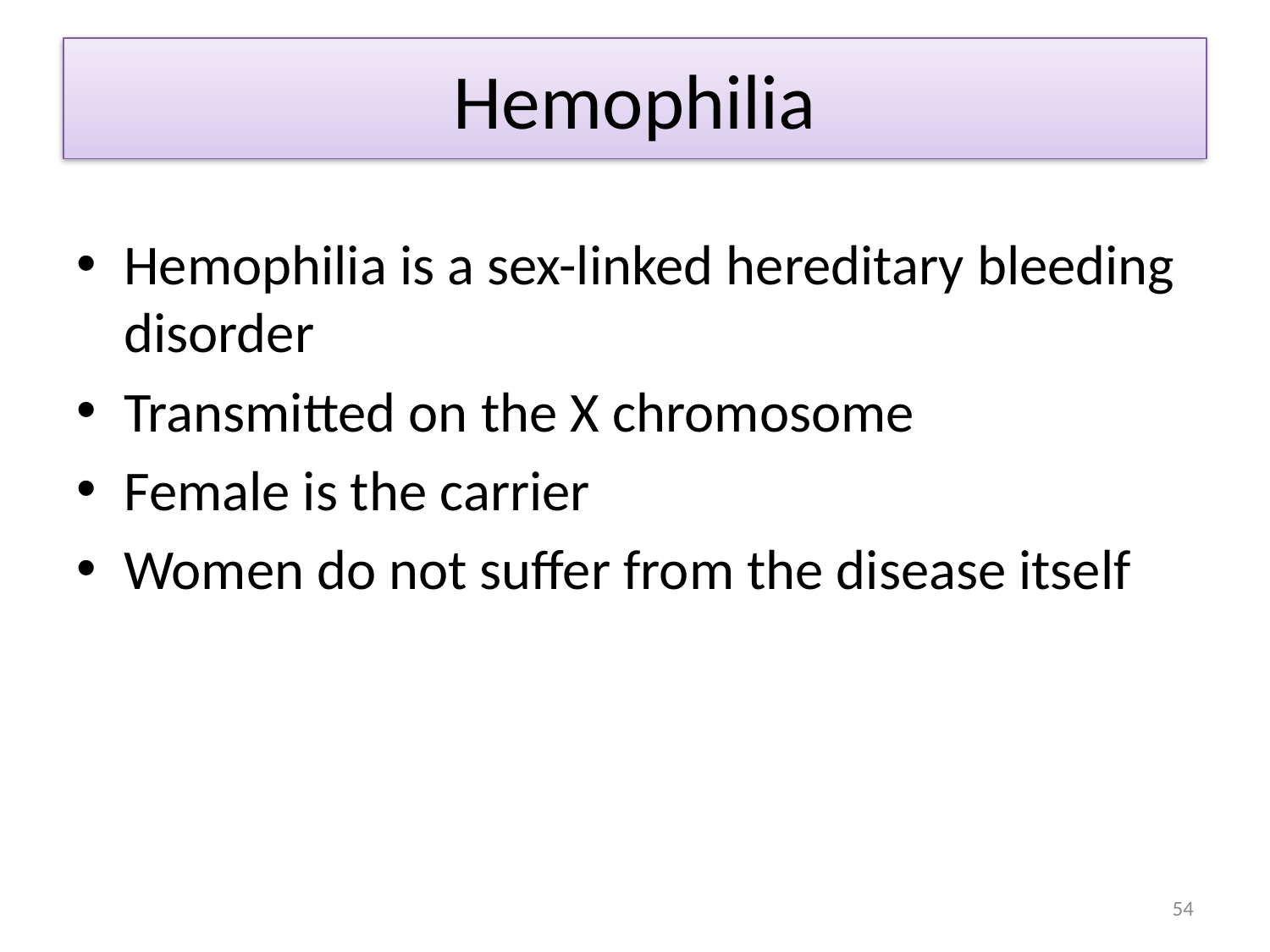

# Hemophilia
Hemophilia is a sex-linked hereditary bleeding disorder
Transmitted on the X chromosome
Female is the carrier
Women do not suffer from the disease itself
54